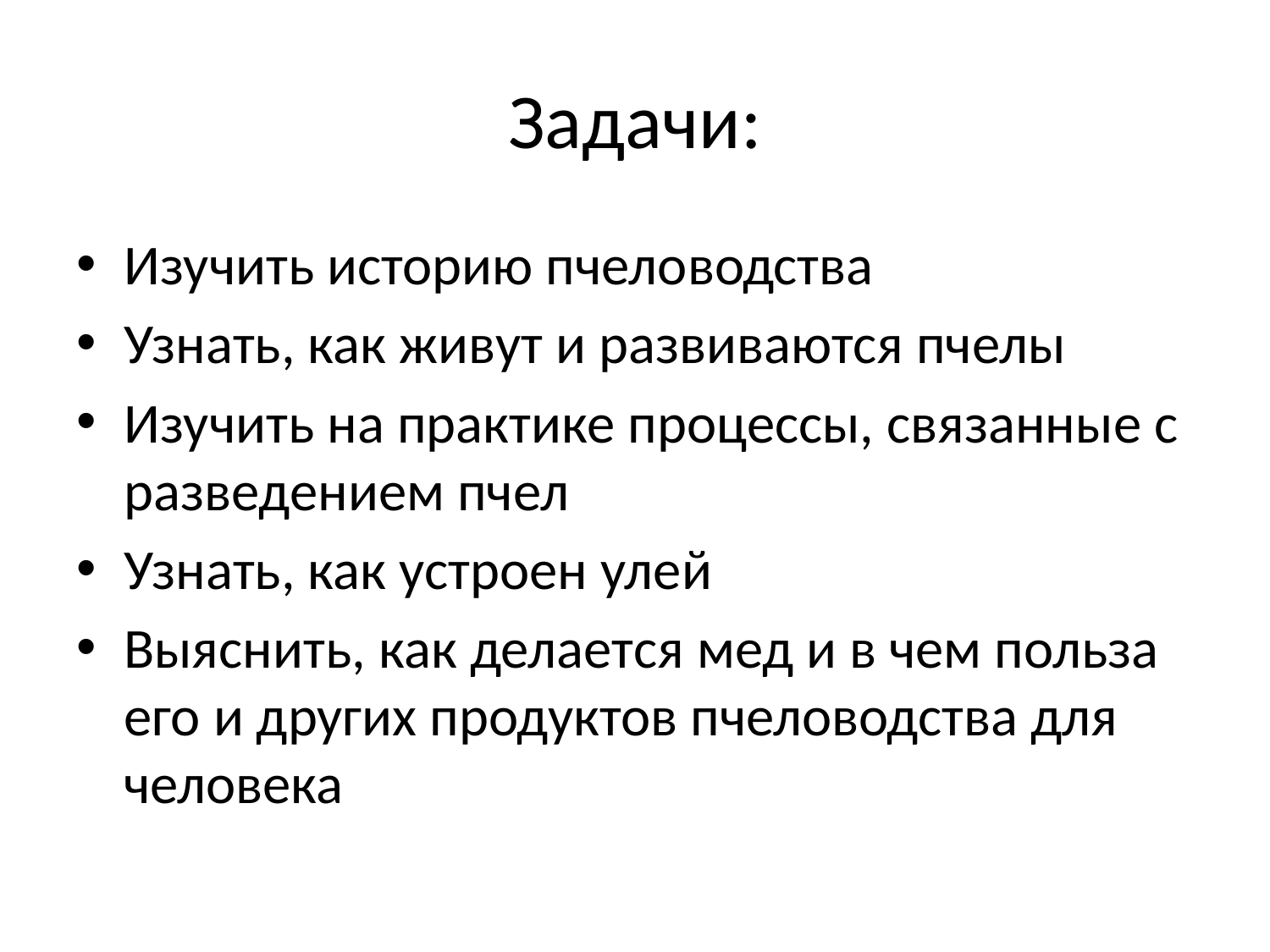

# Задачи:
Изучить историю пчеловодства
Узнать, как живут и развиваются пчелы
Изучить на практике процессы, связанные с разведением пчел
Узнать, как устроен улей
Выяснить, как делается мед и в чем польза его и других продуктов пчеловодства для человека